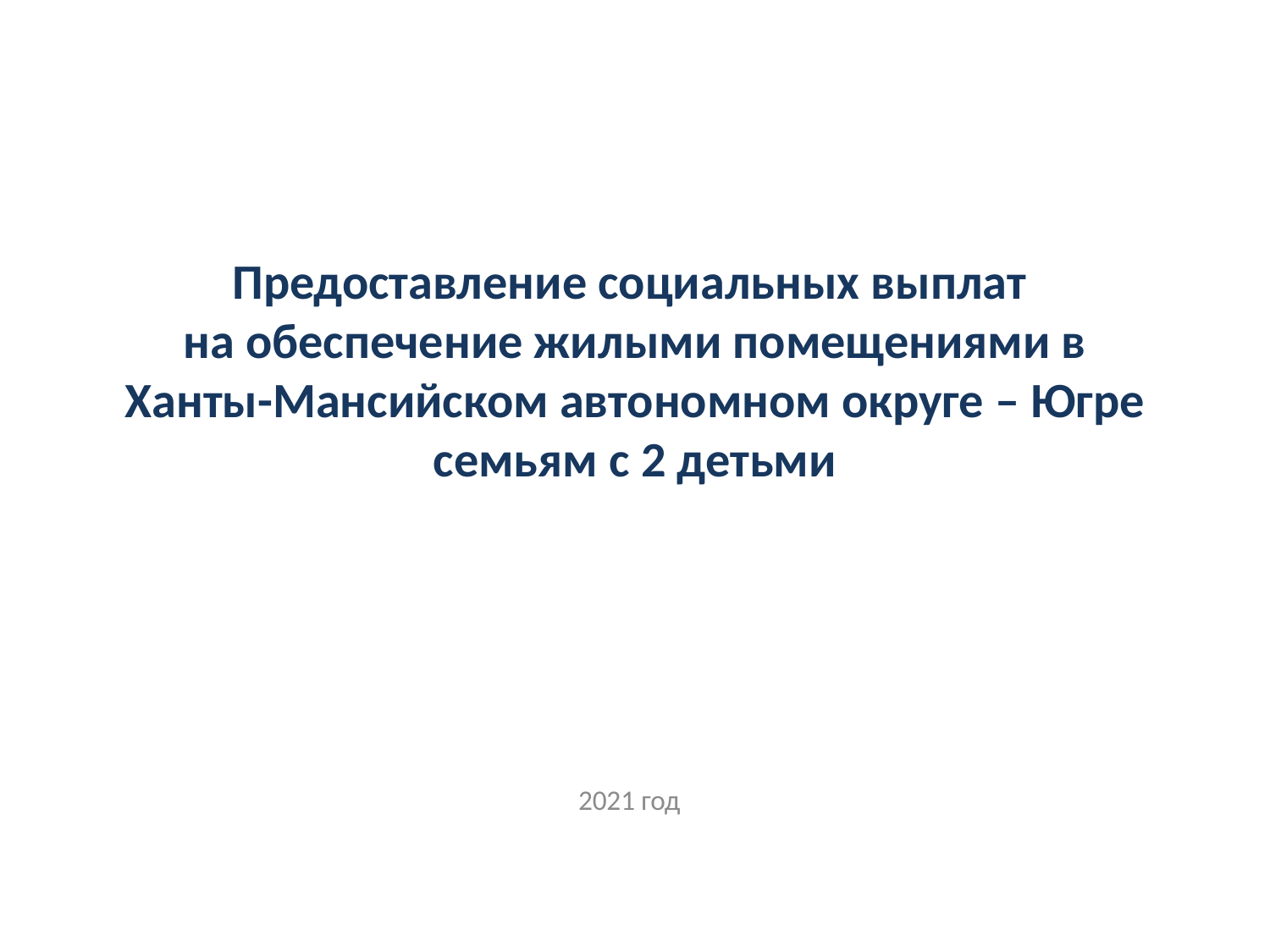

# Предоставление социальных выплат на обеспечение жилыми помещениями в Ханты-Мансийском автономном округе – Югре семьям с 2 детьми
2021 год